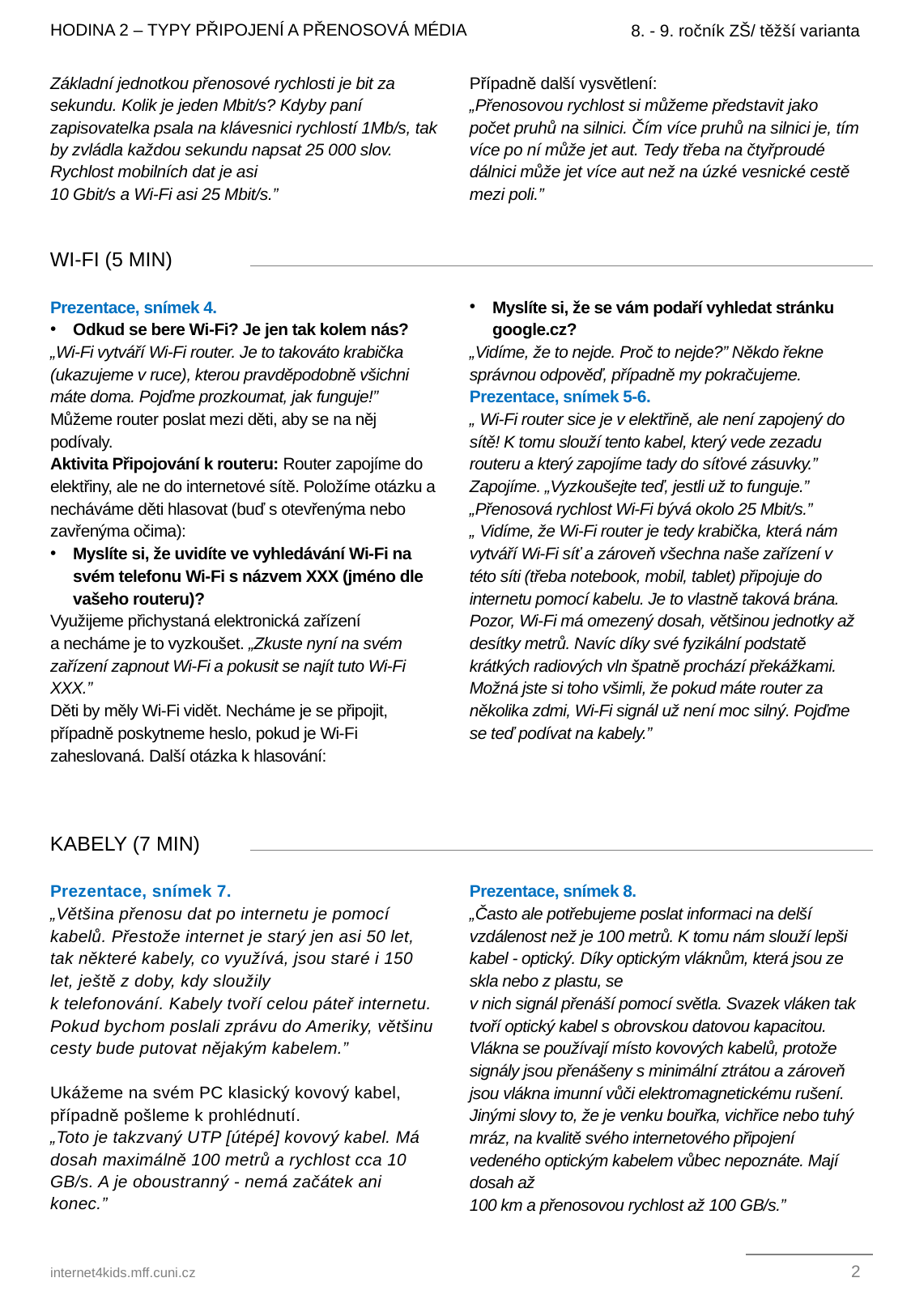

HODINA 2 – TYPY PŘIPOJENÍ A PŘENOSOVÁ MÉDIA
8. - 9. ročník ZŠ/ těžší varianta
Základní jednotkou přenosové rychlosti je bit za sekundu. Kolik je jeden Mbit/s? Kdyby paní zapisovatelka psala na klávesnici rychlostí 1Mb/s, tak by zvládla každou sekundu napsat 25 000 slov. Rychlost mobilních dat je asi
10 Gbit/s a Wi-Fi asi 25 Mbit/s.”
Případně další vysvětlení:
„Přenosovou rychlost si můžeme představit jako počet pruhů na silnici. Čím více pruhů na silnici je, tím více po ní může jet aut. Tedy třeba na čtyřproudé dálnici může jet více aut než na úzké vesnické cestě mezi poli.”
Wi-Fi (5 min)
Prezentace, snímek 4.
Odkud se bere Wi-Fi? Je jen tak kolem nás?
„Wi-Fi vytváří Wi-Fi router. Je to takováto krabička (ukazujeme v ruce), kterou pravděpodobně všichni máte doma. Pojďme prozkoumat, jak funguje!”
Můžeme router poslat mezi děti, aby se na něj podívaly.
Aktivita Připojování k routeru: Router zapojíme do elektřiny, ale ne do internetové sítě. Položíme otázku a necháváme děti hlasovat (buď s otevřenýma nebo zavřenýma očima):
Myslíte si, že uvidíte ve vyhledávání Wi-Fi na svém telefonu Wi-Fi s názvem XXX (jméno dle vašeho routeru)?
Využijeme přichystaná elektronická zařízení
a necháme je to vyzkoušet. „Zkuste nyní na svém zařízení zapnout Wi-Fi a pokusit se najít tuto Wi-Fi XXX.”
Děti by měly Wi-Fi vidět. Necháme je se připojit, případně poskytneme heslo, pokud je Wi-Fi zaheslovaná. Další otázka k hlasování:

Myslíte si, že se vám podaří vyhledat stránku google.cz?
„Vidíme, že to nejde. Proč to nejde?” Někdo řekne správnou odpověď, případně my pokračujeme.
Prezentace, snímek 5-6.
„ Wi-Fi router sice je v elektřině, ale není zapojený do sítě! K tomu slouží tento kabel, který vede zezadu routeru a který zapojíme tady do síťové zásuvky.” Zapojíme. „Vyzkoušejte teď, jestli už to funguje.”
„Přenosová rychlost Wi-Fi bývá okolo 25 Mbit/s.”
„ Vidíme, že Wi-Fi router je tedy krabička, která nám vytváří Wi-Fi síť a zároveň všechna naše zařízení v této síti (třeba notebook, mobil, tablet) připojuje do internetu pomocí kabelu. Je to vlastně taková brána. Pozor, Wi-Fi má omezený dosah, většinou jednotky až desítky metrů. Navíc díky své fyzikální podstatě krátkých radiových vln špatně prochází překážkami. Možná jste si toho všimli, že pokud máte router za několika zdmi, Wi-Fi signál už není moc silný. Pojďme se teď podívat na kabely.”
Kabely (7 min)
Prezentace, snímek 7.
„Většina přenosu dat po internetu je pomocí kabelů. Přestože internet je starý jen asi 50 let, tak některé kabely, co využívá, jsou staré i 150 let, ještě z doby, kdy sloužily
k telefonování. Kabely tvoří celou páteř internetu. Pokud bychom poslali zprávu do Ameriky, většinu cesty bude putovat nějakým kabelem.”
Ukážeme na svém PC klasický kovový kabel, případně pošleme k prohlédnutí.
„Toto je takzvaný UTP [útépé] kovový kabel. Má dosah maximálně 100 metrů a rychlost cca 10 GB/s. A je oboustranný - nemá začátek ani konec.”

Prezentace, snímek 8.
„Často ale potřebujeme poslat informaci na delší vzdálenost než je 100 metrů. K tomu nám slouží lepši kabel - optický. Díky optickým vláknům, která jsou ze skla nebo z plastu, se
v nich signál přenáší pomocí světla. Svazek vláken tak tvoří optický kabel s obrovskou datovou kapacitou. Vlákna se používají místo kovových kabelů, protože signály jsou přenášeny s minimální ztrátou a zároveň jsou vlákna imunní vůči elektromagnetickému rušení. Jinými slovy to, že je venku bouřka, vichřice nebo tuhý mráz, na kvalitě svého internetového připojení vedeného optickým kabelem vůbec nepoznáte. Mají dosah až
100 km a přenosovou rychlost až 100 GB/s.”
2
internet4kids.mff.cuni.cz